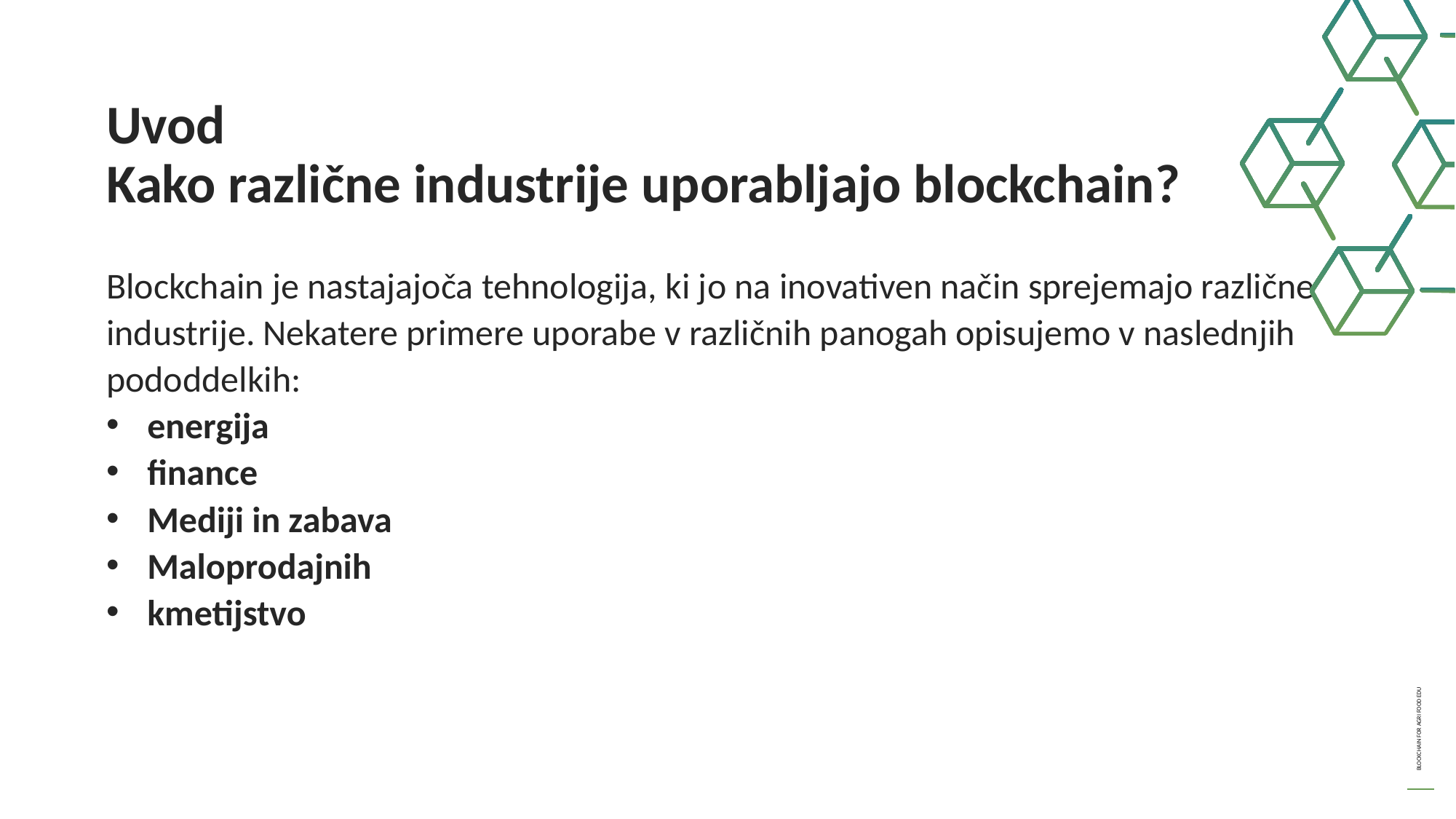

Uvod
Kako različne industrije uporabljajo blockchain?
Blockchain je nastajajoča tehnologija, ki jo na inovativen način sprejemajo različne industrije. Nekatere primere uporabe v različnih panogah opisujemo v naslednjih pododdelkih:
energija
finance
Mediji in zabava
Maloprodajnih
kmetijstvo